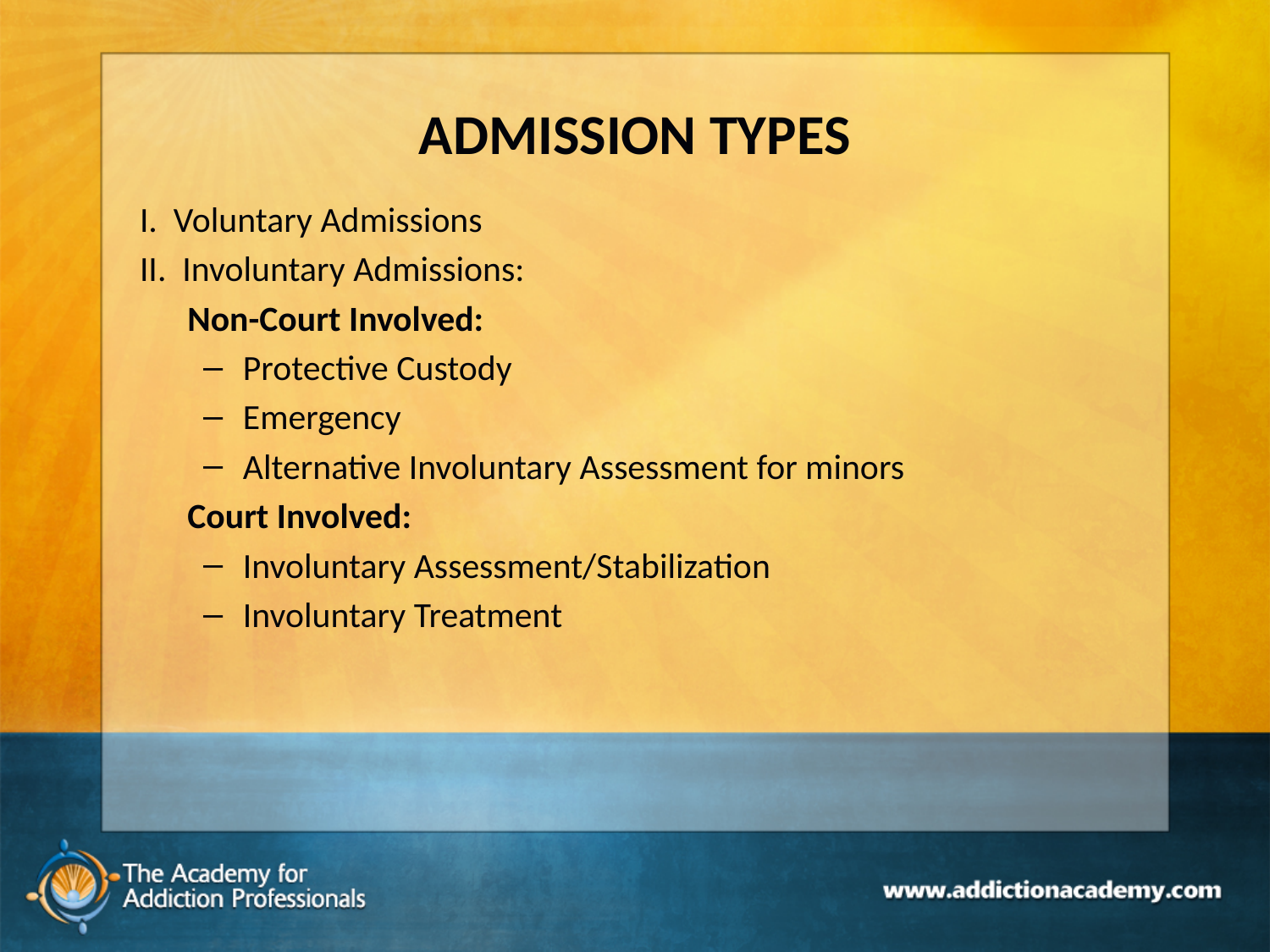

# ADMISSION TYPES

I.  Voluntary Admissions
II.  Involuntary Admissions:
	Non-Court Involved:
Protective Custody
Emergency
Alternative Involuntary Assessment for minors
	Court Involved:
Involuntary Assessment/Stabilization
Involuntary Treatment

117